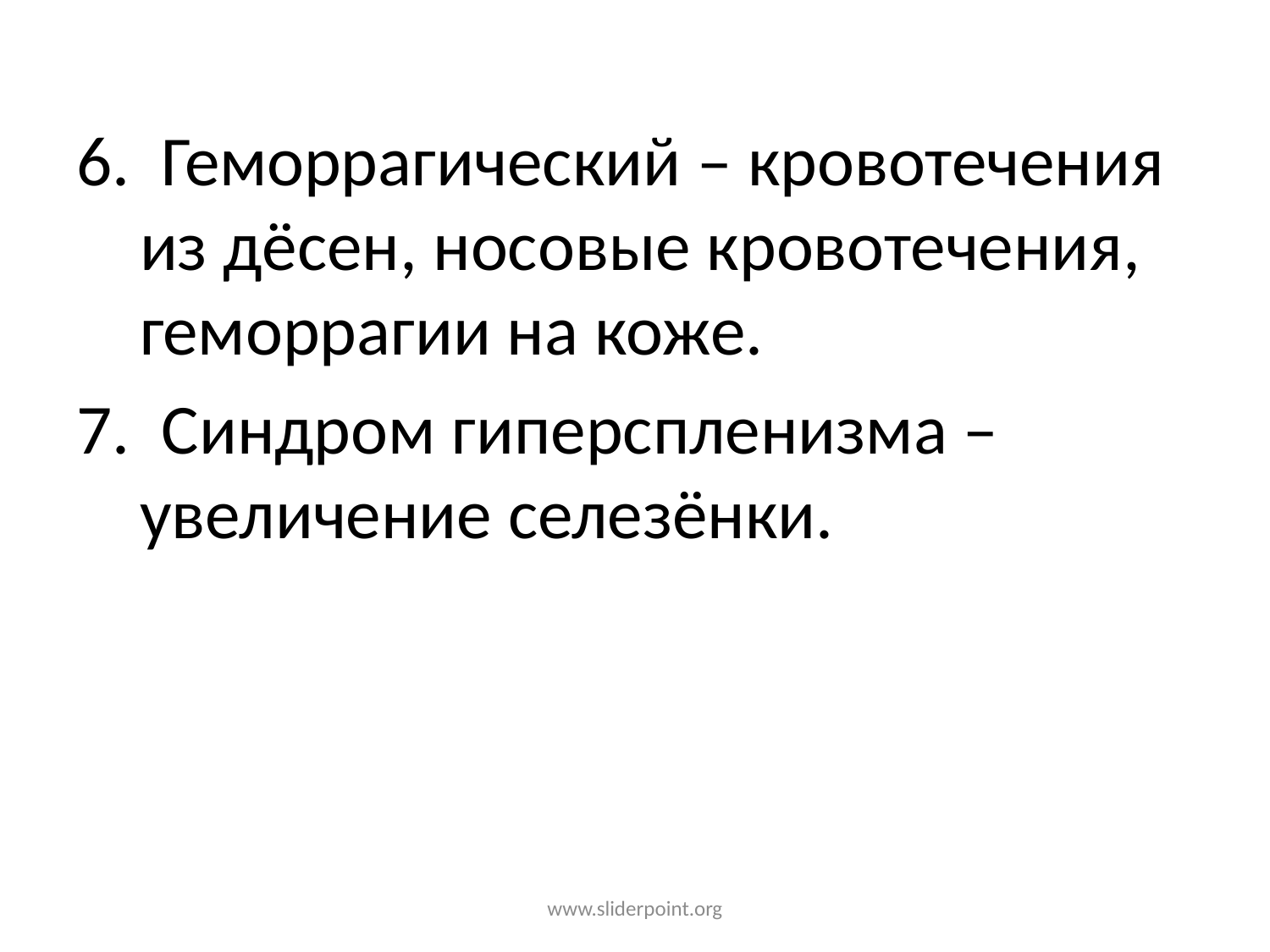

6.  Геморрагический – кровотечения из дёсен, носовые кровотечения, геморрагии на коже.
7.  Синдром гиперспленизма – увеличение селезёнки.

www.sliderpoint.org